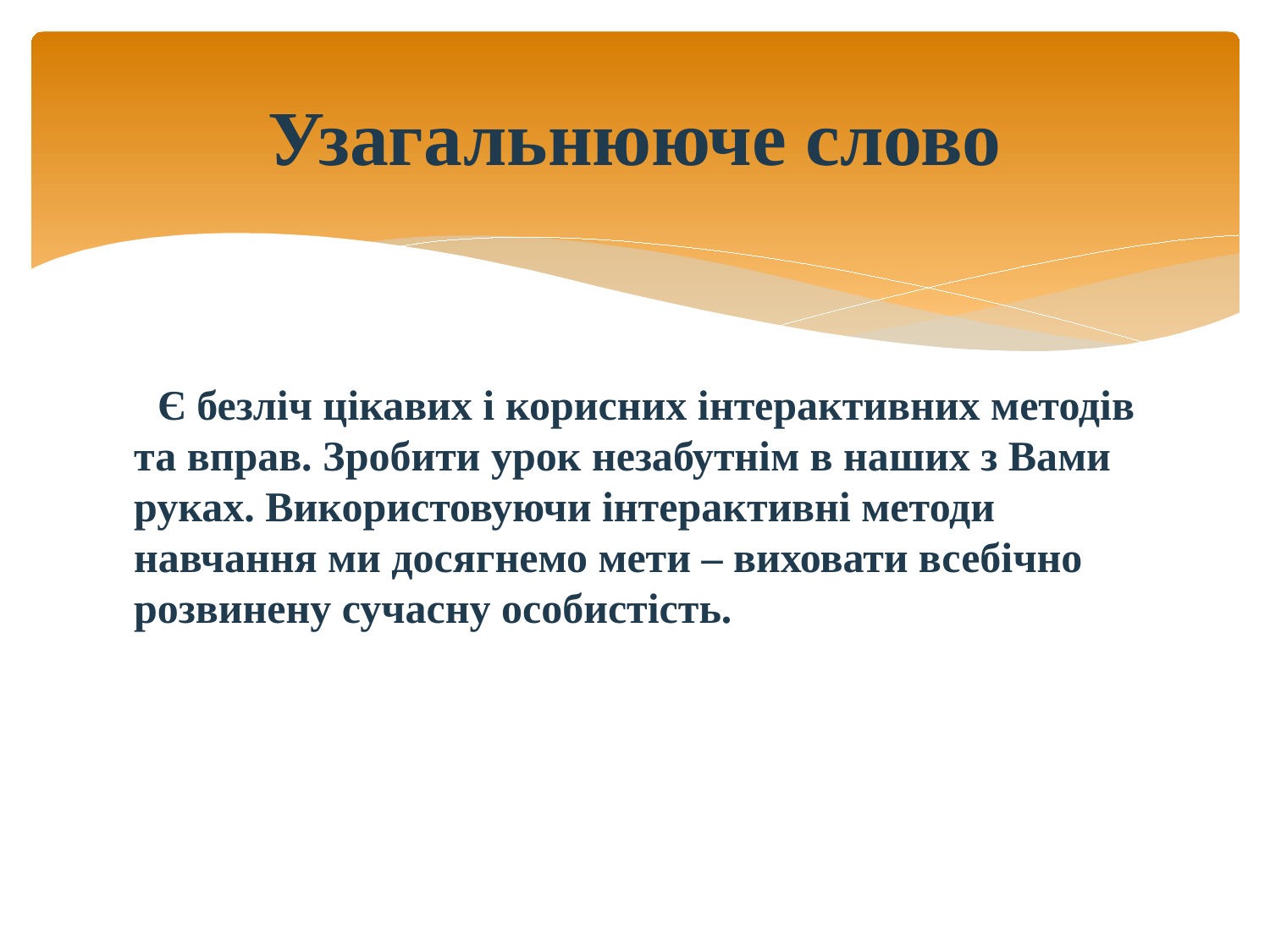

# Узагальнююче слово
  Є безліч цікавих і корисних інтерактивних методів та вправ. Зробити урок незабутнім в наших з Вами руках. Використовуючи інтерактивні методи навчання ми досягнемо мети – виховати всебічно розвинену сучасну особистість.